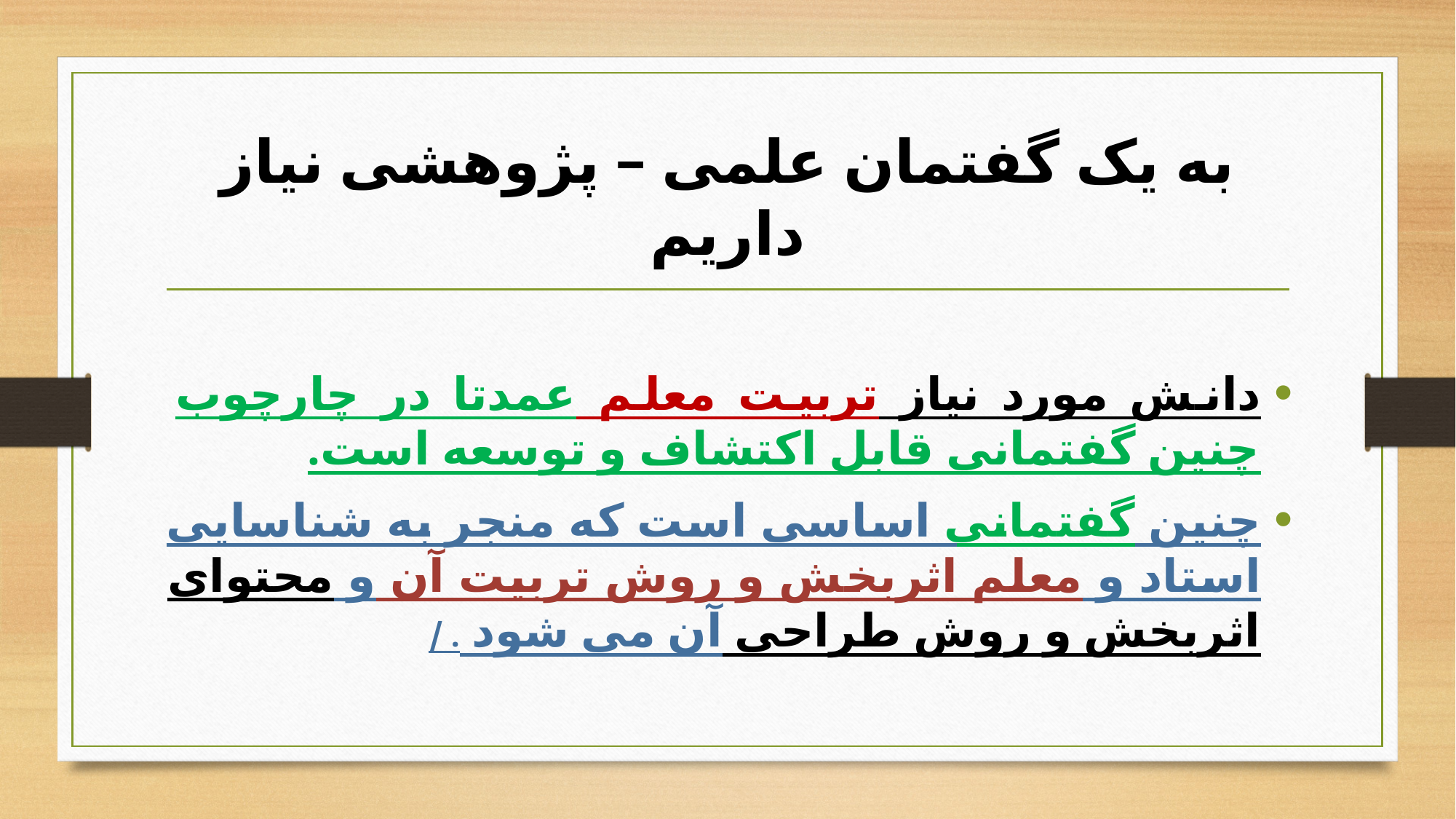

# به یک گفتمان علمی – پژوهشی نیاز داریم

دانش مورد نیاز تربیت معلم عمدتا در چارچوب چنین گفتمانی قابل اکتشاف و توسعه است.
چنین گفتمانی اساسی است که منجر به شناسایی استاد و معلم اثربخش و روش تربیت آن و محتوای اثربخش و روش طراحی آن می شود . /